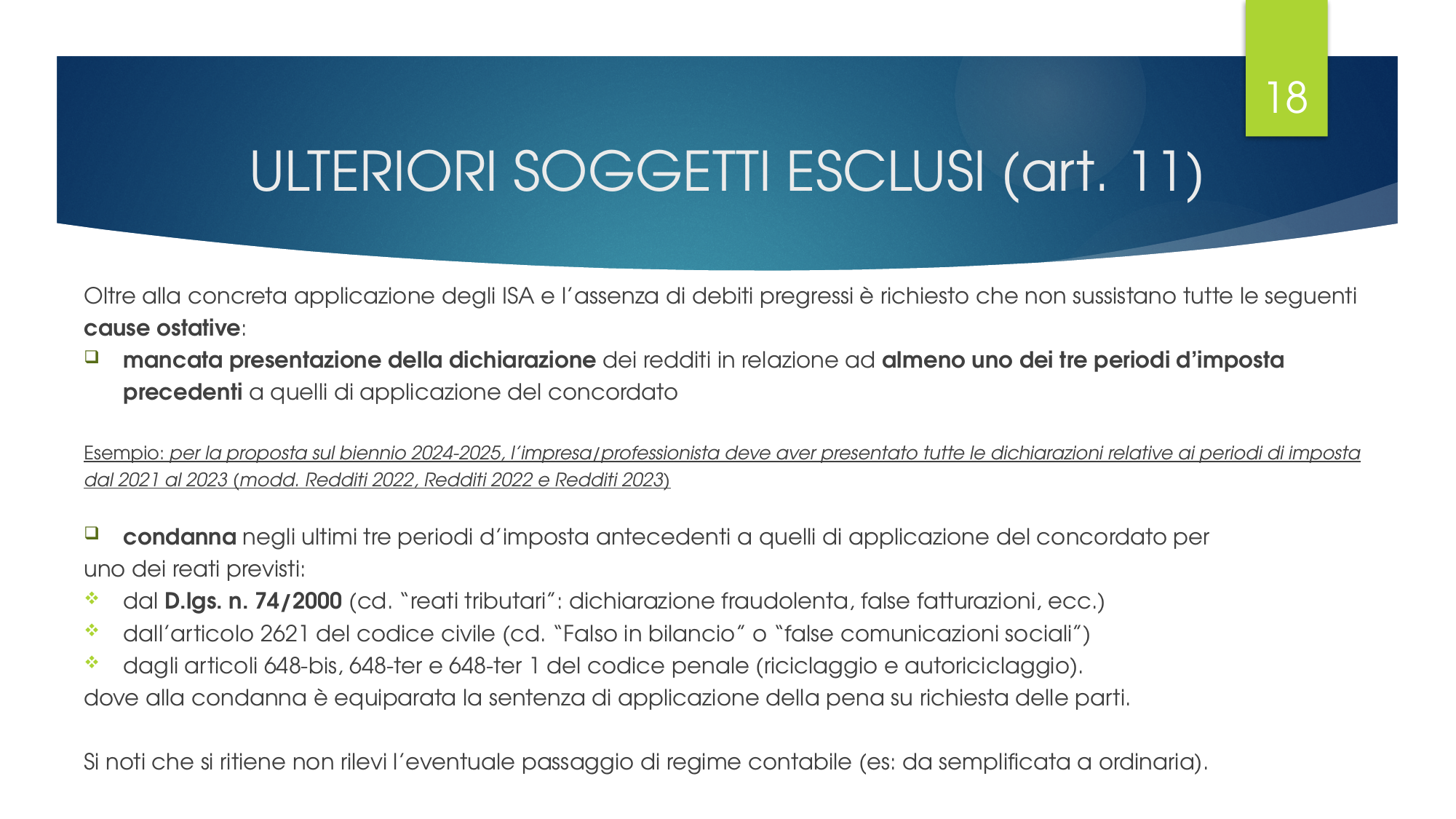

18
# ULTERIORI SOGGETTI ESCLUSI (art. 11)
Oltre alla concreta applicazione degli ISA e l’assenza di debiti pregressi è richiesto che non sussistano tutte le seguenti cause ostative:
mancata presentazione della dichiarazione dei redditi in relazione ad almeno uno dei tre periodi d’imposta precedenti a quelli di applicazione del concordato

Esempio: per la proposta sul biennio 2024-2025, l’impresa/professionista deve aver presentato tutte le dichiarazioni relative ai periodi di imposta dal 2021 al 2023 (modd. Redditi 2022, Redditi 2022 e Redditi 2023)

condanna negli ultimi tre periodi d’imposta antecedenti a quelli di applicazione del concordato per
uno dei reati previsti:
dal D.lgs. n. 74/2000 (cd. “reati tributari”: dichiarazione fraudolenta, false fatturazioni, ecc.)
dall’articolo 2621 del codice civile (cd. “Falso in bilancio” o “false comunicazioni sociali”)
dagli articoli 648-bis, 648-ter e 648-ter 1 del codice penale (riciclaggio e autoriciclaggio).
dove alla condanna è equiparata la sentenza di applicazione della pena su richiesta delle parti.

Si noti che si ritiene non rilevi l’eventuale passaggio di regime contabile (es: da semplificata a ordinaria).